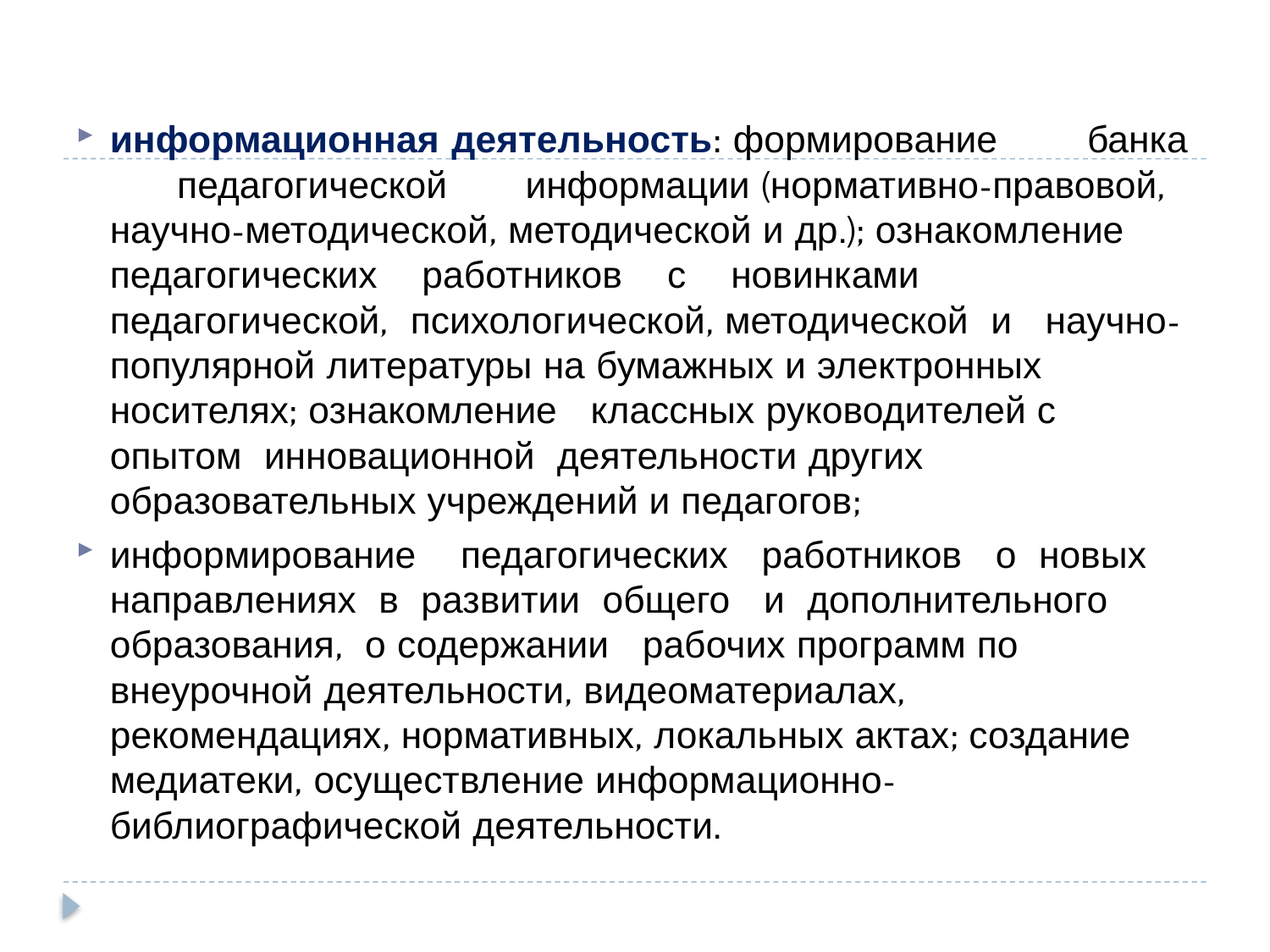

информационная деятельность: формирование        банка       педагогической       информации (нормативно-правовой, научно-методической, методической и др.); ознакомление     педагогических    работников    с    новинками педагогической,  психологической, методической  и   научно-популярной литературы на бумажных и электронных носителях; ознакомление   классных руководителей с   опытом  инновационной  деятельности других образовательных учреждений и педагогов;
информирование    педагогических   работников   о  новых  направлениях  в  развитии  общего   и  дополнительного  образования,  о содержании   рабочих программ по внеурочной деятельности, видеоматериалах,   рекомендациях, нормативных, локальных актах; создание  медиатеки, осуществление информационно-библиографической деятельности.